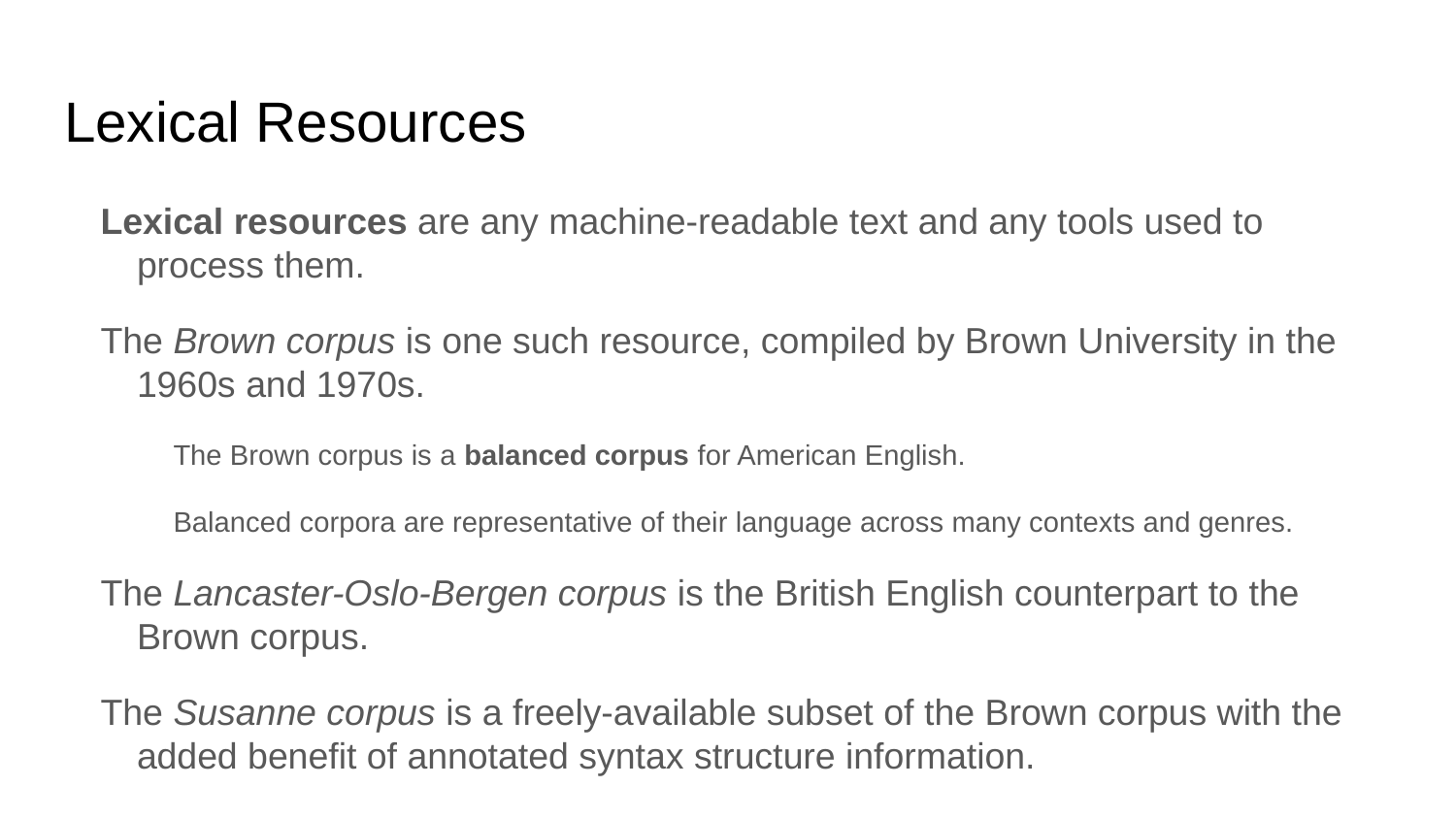

# Lexical Resources
Lexical resources are any machine-readable text and any tools used to process them.
The Brown corpus is one such resource, compiled by Brown University in the 1960s and 1970s.
The Brown corpus is a balanced corpus for American English.
Balanced corpora are representative of their language across many contexts and genres.
The Lancaster-Oslo-Bergen corpus is the British English counterpart to the Brown corpus.
The Susanne corpus is a freely-available subset of the Brown corpus with the added benefit of annotated syntax structure information.